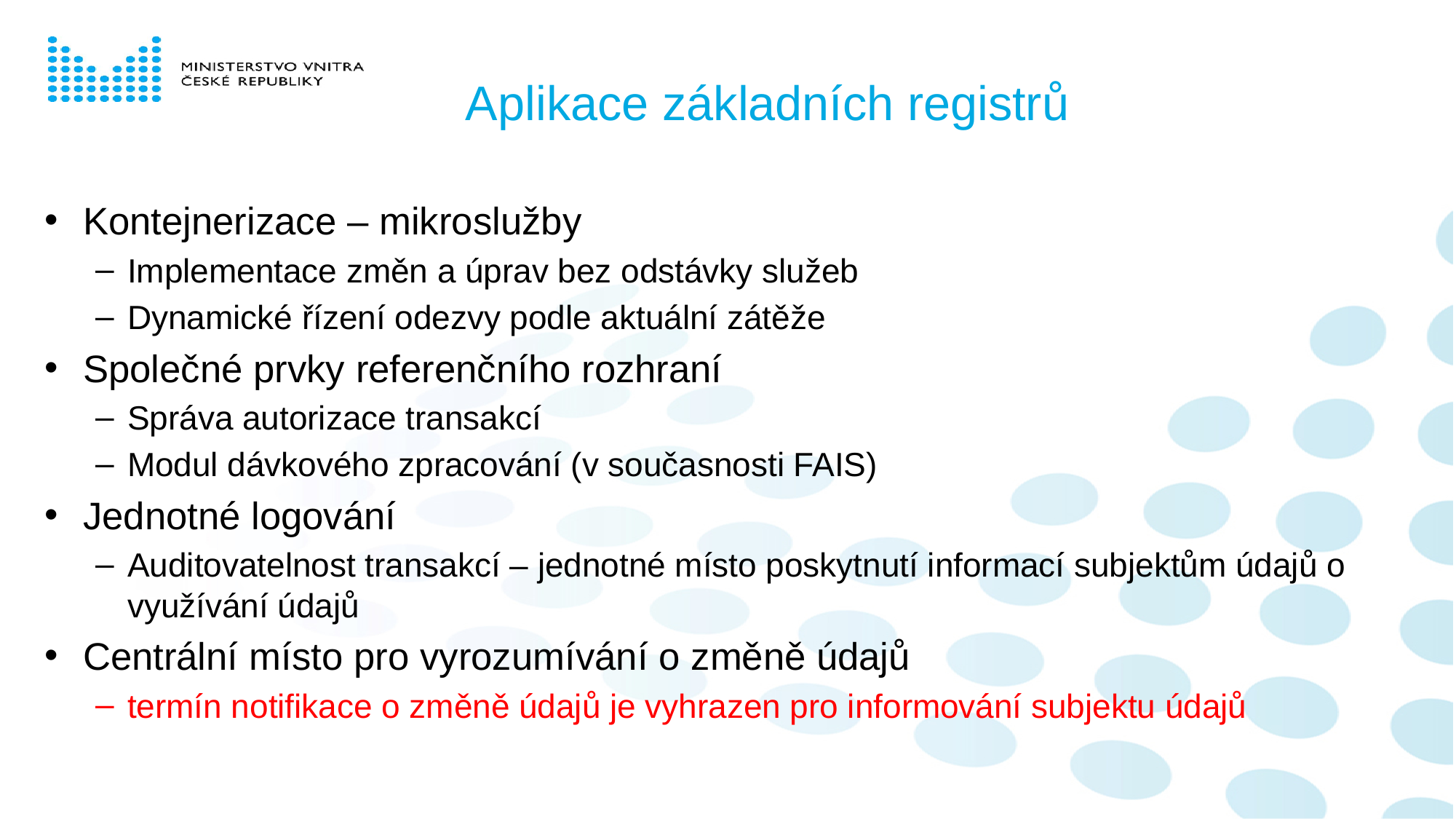

# Aplikace základních registrů
Kontejnerizace – mikroslužby
Implementace změn a úprav bez odstávky služeb
Dynamické řízení odezvy podle aktuální zátěže
Společné prvky referenčního rozhraní
Správa autorizace transakcí
Modul dávkového zpracování (v současnosti FAIS)
Jednotné logování
Auditovatelnost transakcí – jednotné místo poskytnutí informací subjektům údajů o využívání údajů
Centrální místo pro vyrozumívání o změně údajů
termín notifikace o změně údajů je vyhrazen pro informování subjektu údajů